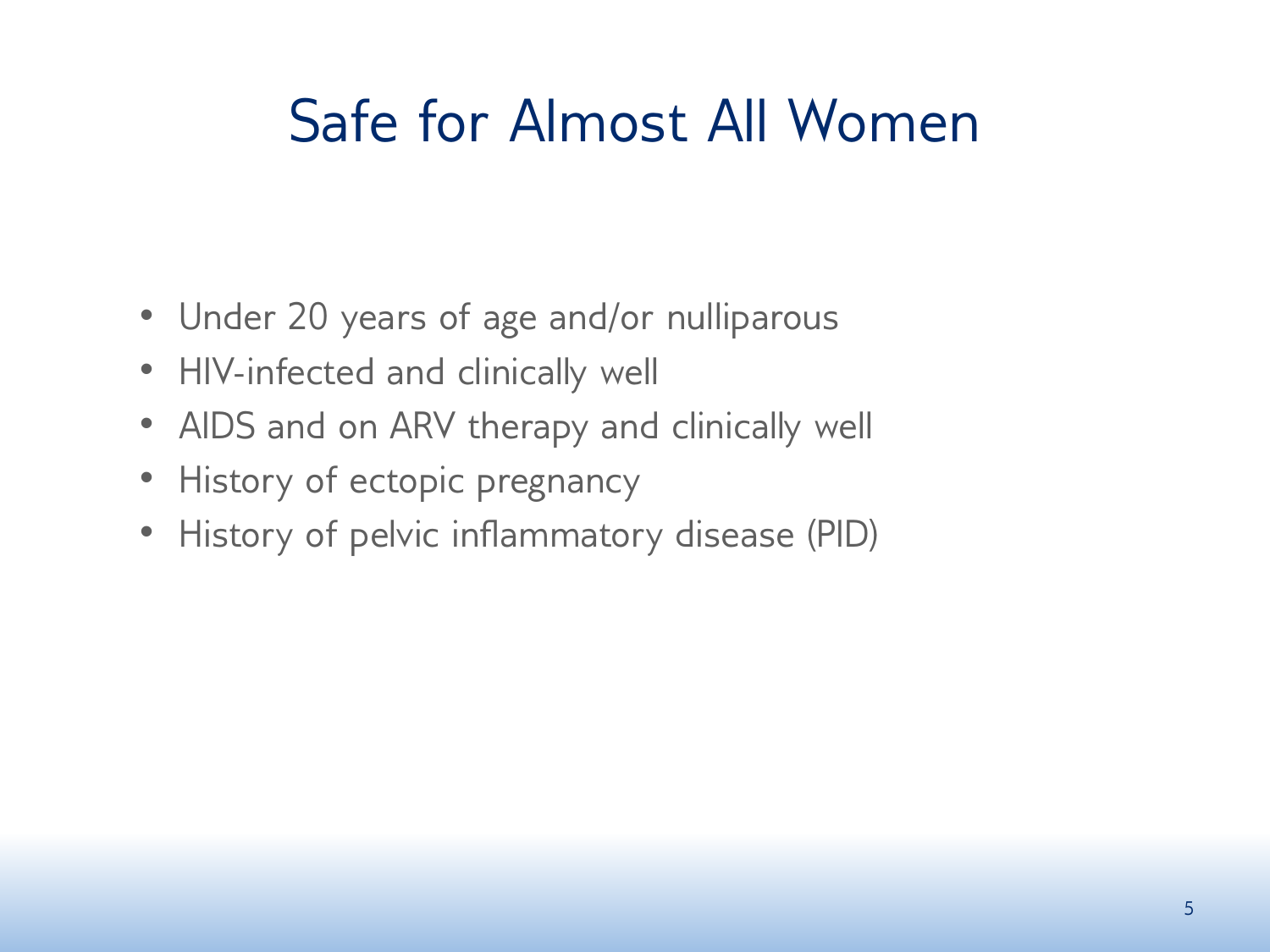

# Safe for Almost All Women

Under 20 years of age and/or nulliparous
HIV-infected and clinically well
AIDS and on ARV therapy and clinically well
History of ectopic pregnancy
History of pelvic inflammatory disease (PID)

5